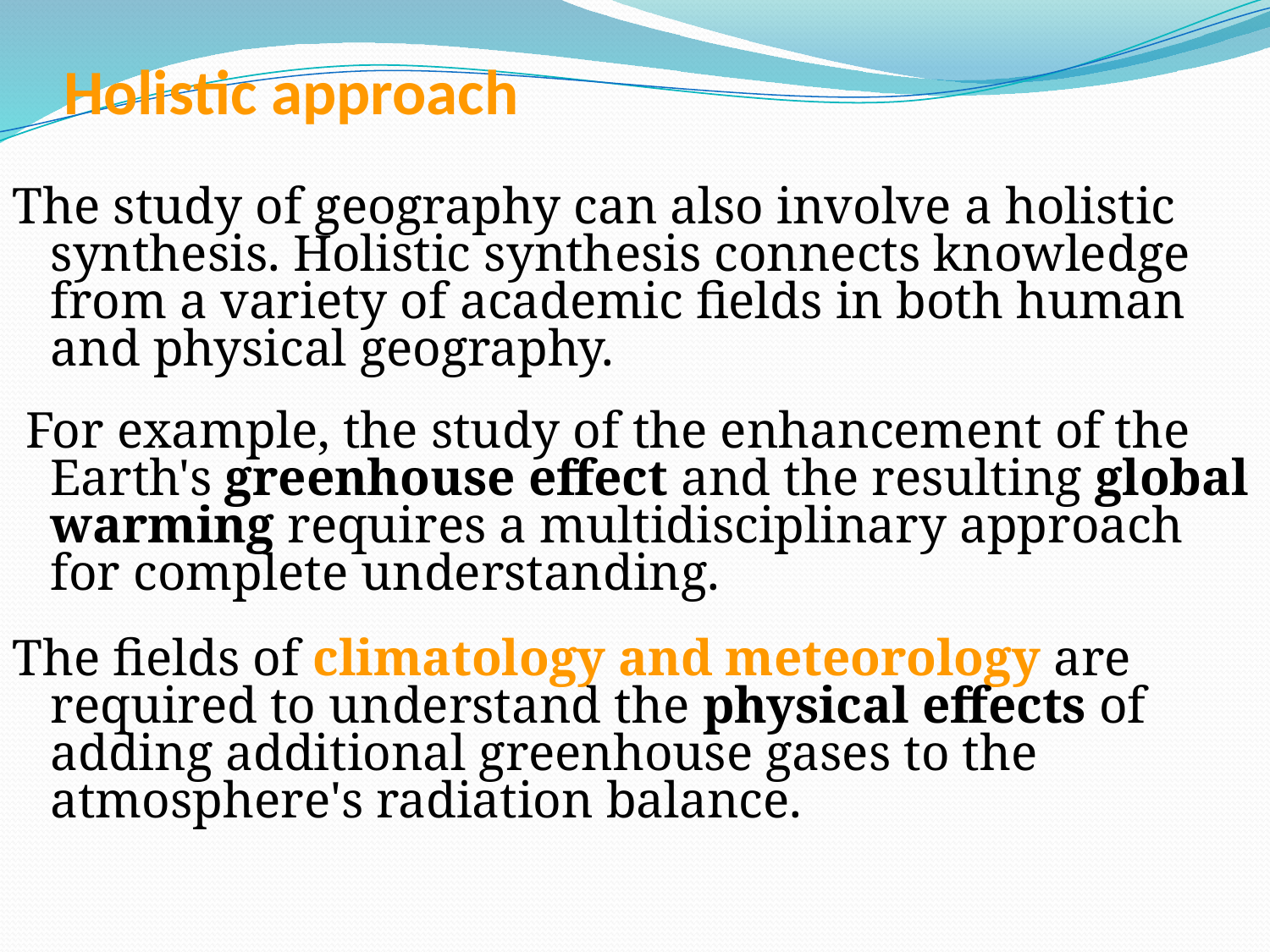

# Holistic approach
The study of geography can also involve a holistic synthesis. Holistic synthesis connects knowledge from a variety of academic fields in both human and physical geography.

 For example, the study of the enhancement of the Earth's greenhouse effect and the resulting global warming requires a multidisciplinary approach for complete understanding.

The fields of climatology and meteorology are required to understand the physical effects of adding additional greenhouse gases to the atmosphere's radiation balance.